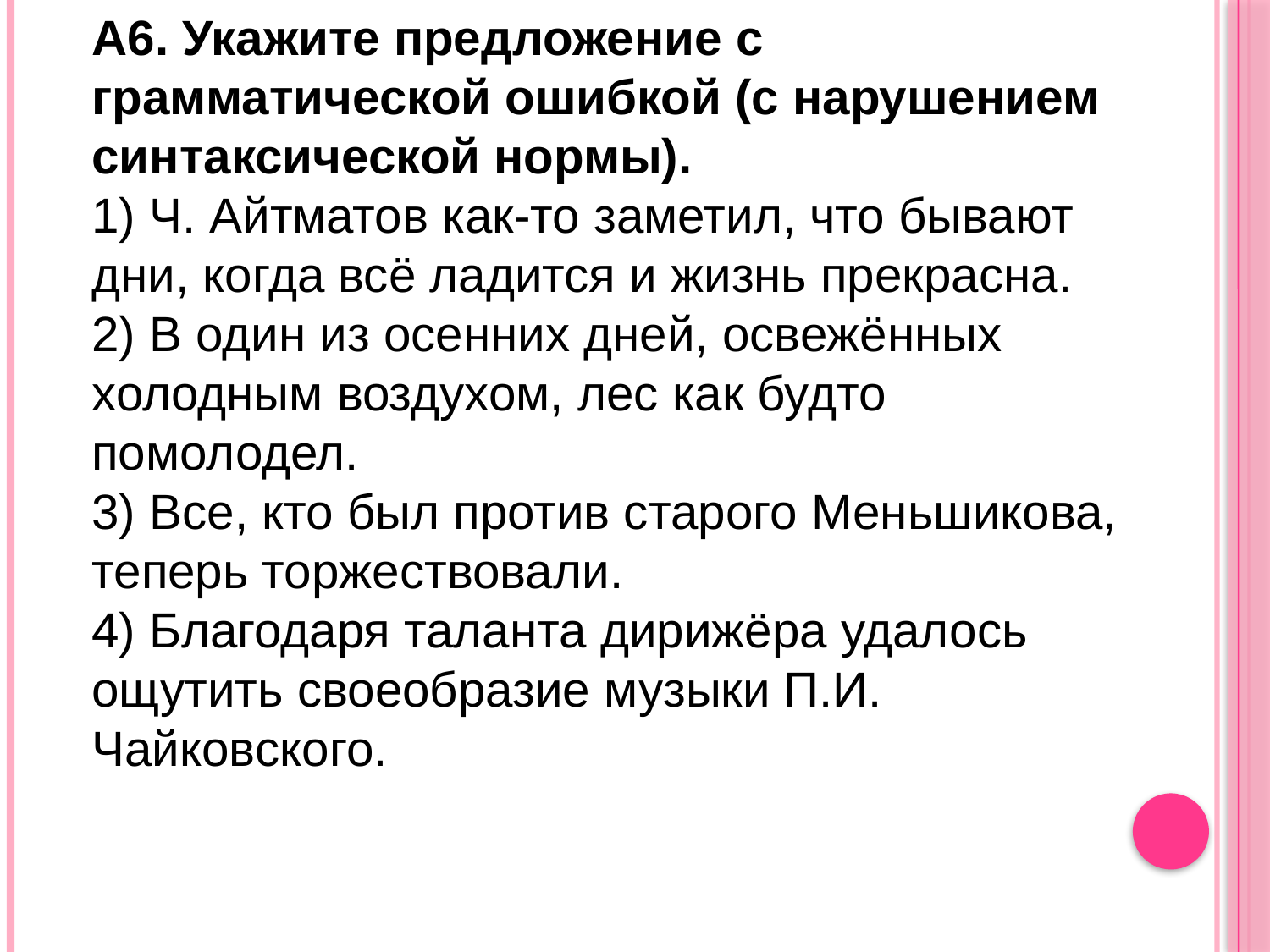

А6. Укажите предложение с грамматической ошибкой (с нарушением синтаксической нормы). 
1) Ч. Айтматов как-то заметил, что бывают дни, когда всё ладится и жизнь прекрасна. 
2) В один из осенних дней, освежённых холодным воздухом, лес как будто помолодел. 
3) Все, кто был против старого Меньшикова, теперь торжествовали. 
4) Благодаря таланта дирижёра удалось ощутить своеобразие музыки П.И. Чайковского.